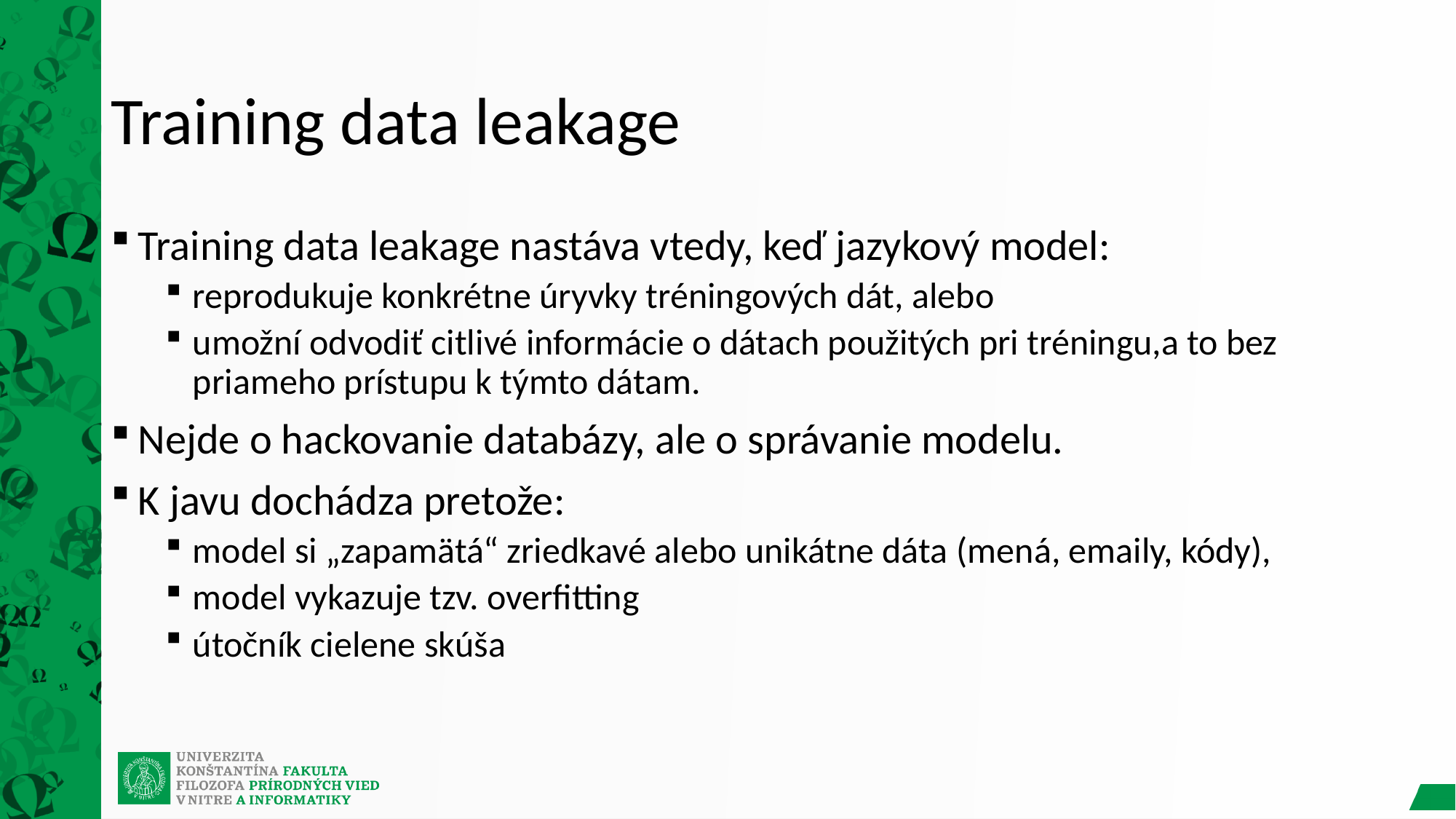

# Training data leakage
Training data leakage nastáva vtedy, keď jazykový model:
reprodukuje konkrétne úryvky tréningových dát, alebo
umožní odvodiť citlivé informácie o dátach použitých pri tréningu,a to bez priameho prístupu k týmto dátam.
Nejde o hackovanie databázy, ale o správanie modelu.
K javu dochádza pretože:
model si „zapamätá“ zriedkavé alebo unikátne dáta (mená, emaily, kódy),
model vykazuje tzv. overfitting
útočník cielene skúša